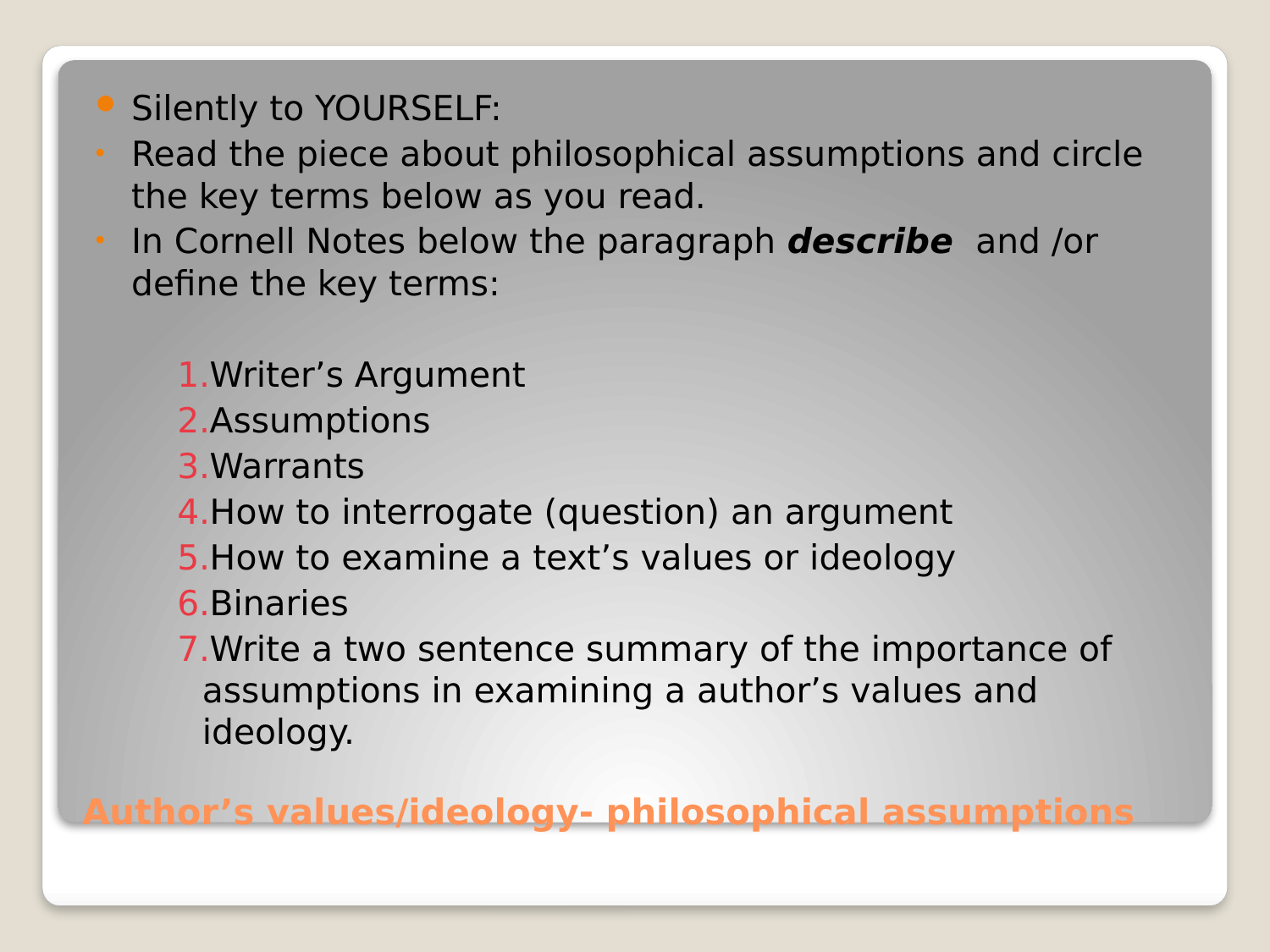

Silently to YOURSELF:
Read the piece about philosophical assumptions and circle the key terms below as you read.
In Cornell Notes below the paragraph describe  and /or define the key terms:

Writer’s Argument
Assumptions
Warrants
How to interrogate (question) an argument
How to examine a text’s values or ideology
Binaries
Write a two sentence summary of the importance of assumptions in examining a author’s values and ideology.

# Author’s values/ideology- philosophical assumptions